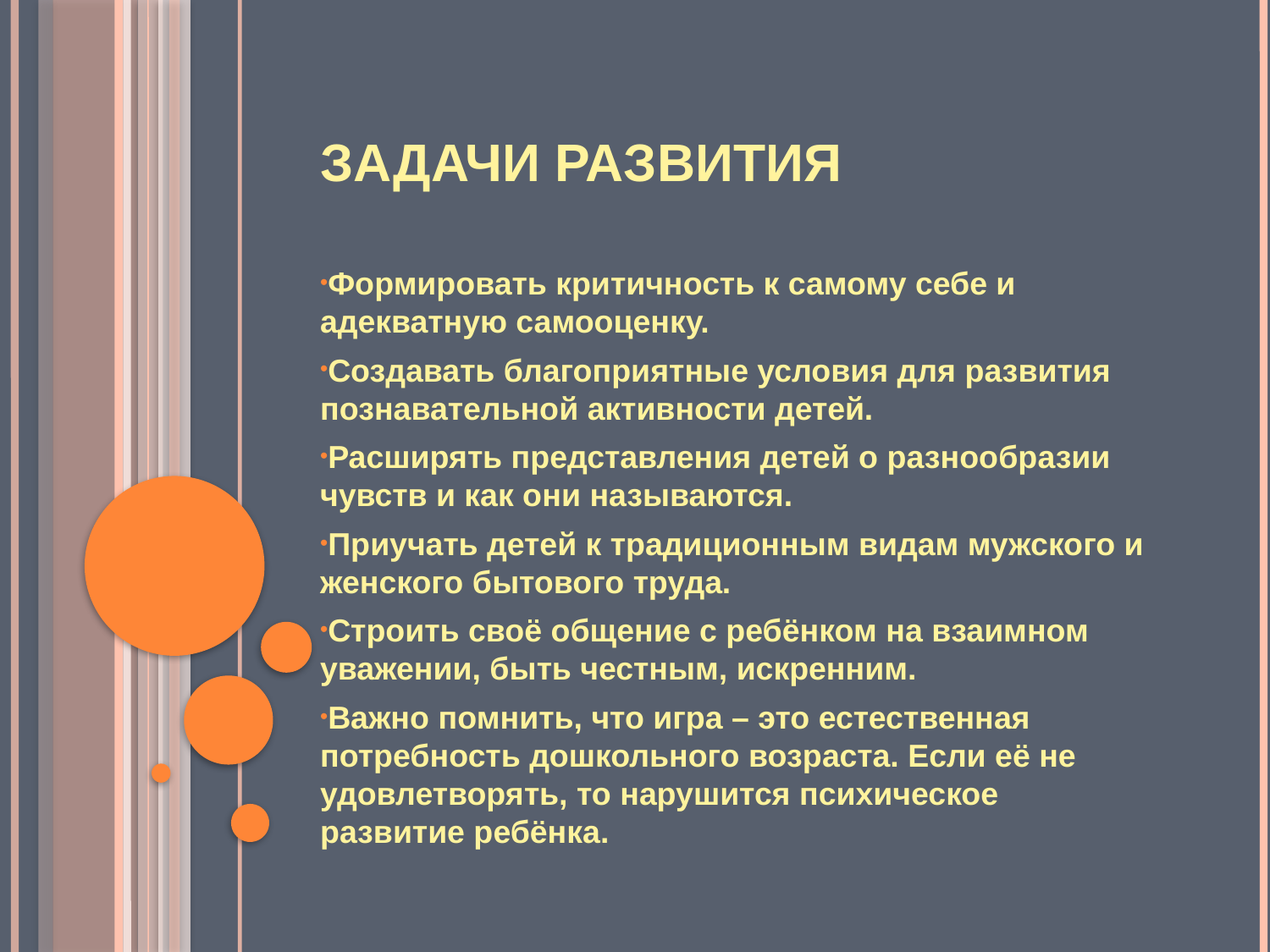

# Задачи развития

Формировать критичность к самому себе и адекватную самооценку.
Создавать благоприятные условия для развития познавательной активности детей.
Расширять представления детей о разнообразии чувств и как они называются.
Приучать детей к традиционным видам мужского и женского бытового труда.
Строить своё общение с ребёнком на взаимном уважении, быть честным, искренним.
Важно помнить, что игра – это естественная потребность дошкольного возраста. Если её не удовлетворять, то нарушится психическое развитие ребёнка.